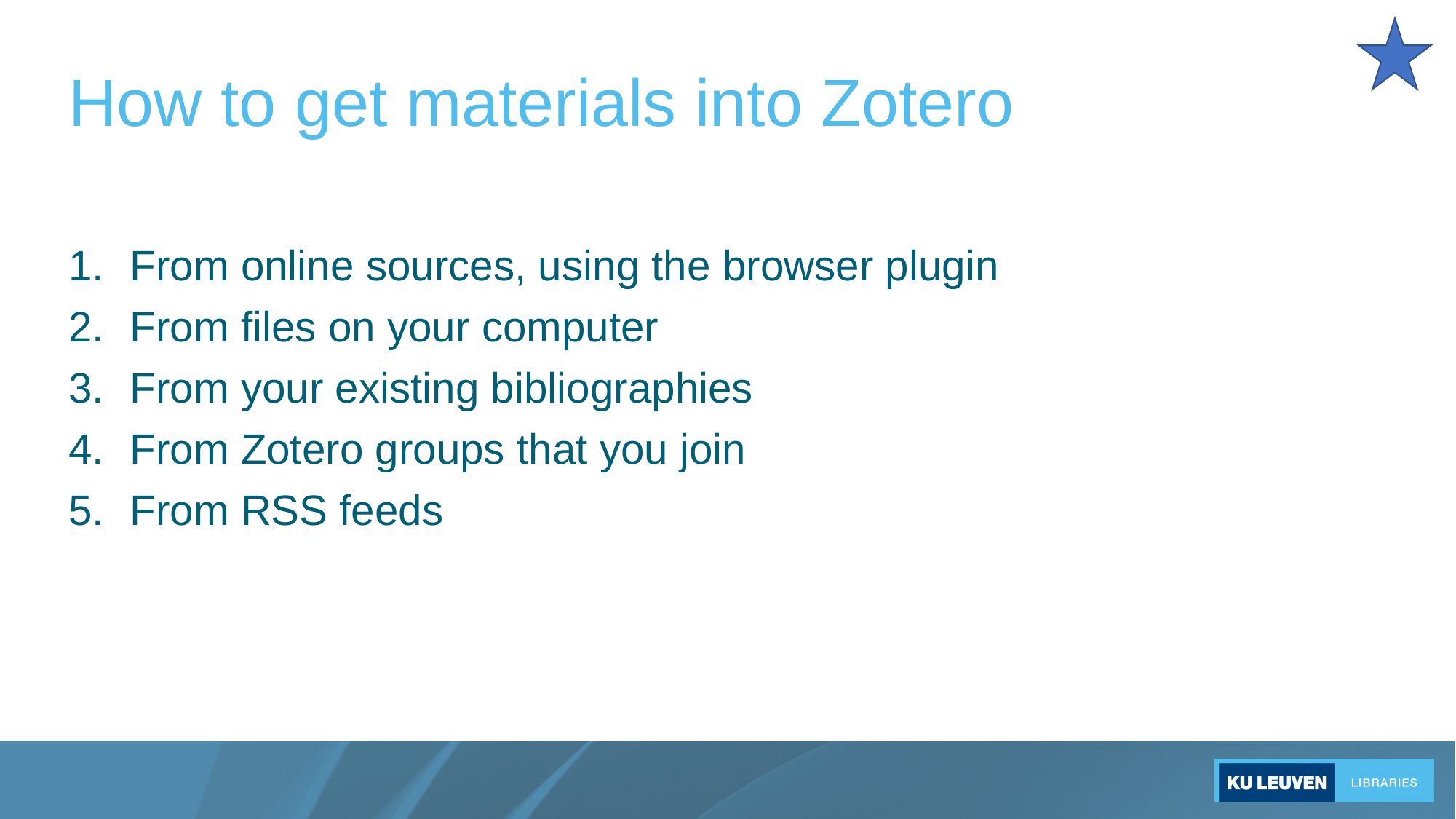

# How to get materials into Zotero
From online sources, using the browser plugin
From files on your computer
From your existing bibliographies
From Zotero groups that you join
From RSS feeds